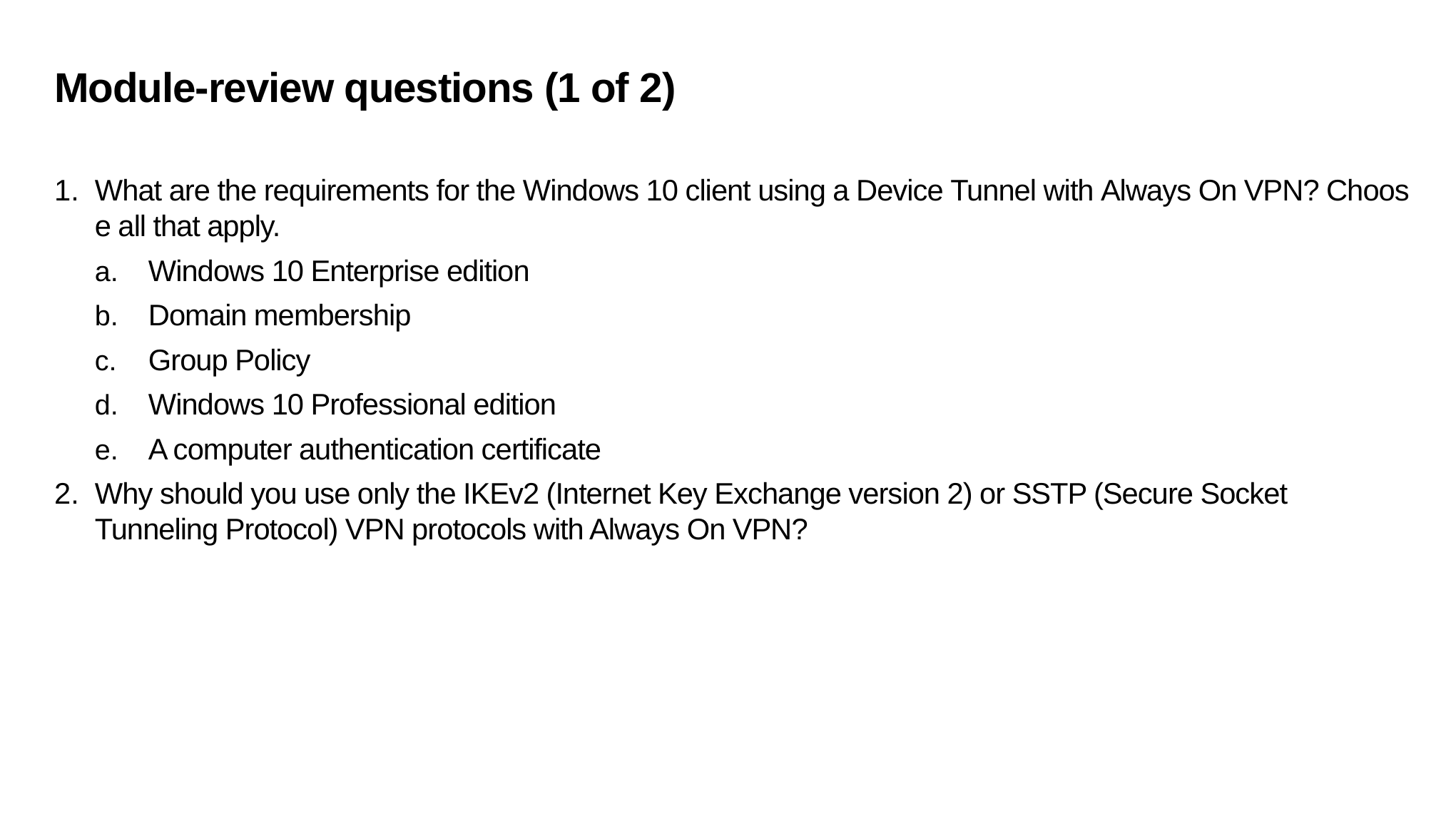

# Module-review questions (1 of 2)
What are the requirements for the Windows 10 client using a Device Tunnel with Always On VPN? Choose all that apply.
Windows 10 Enterprise edition
Domain membership
Group Policy
Windows 10 Professional edition
A computer authentication certificate
Why should you use only the IKEv2 (Internet Key Exchange version 2) or SSTP (Secure Socket Tunneling Protocol) VPN protocols with Always On VPN?